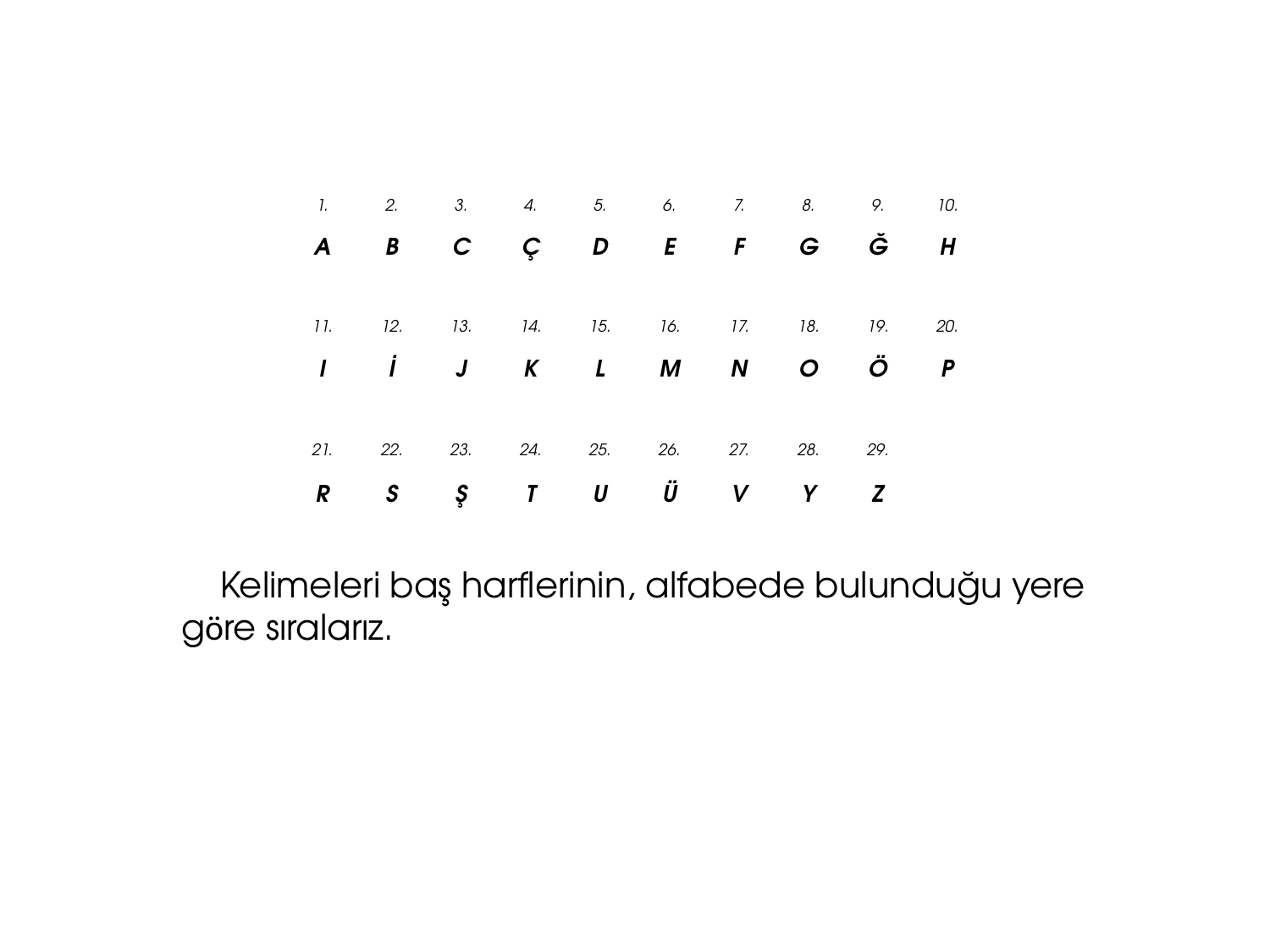

| 1. | 2. | 3. | 4. | 5. | 6. | 7. | 8. | 9. | 10. |
| --- | --- | --- | --- | --- | --- | --- | --- | --- | --- |
| A | B | C | Ç | D | E | F | G | Ğ | H |
|  |  |  |  |  |  |  |  |  |  |
| 11. | 12. | 13. | 14. | 15. | 16. | 17. | 18. | 19. | 20. |
| I | İ | J | K | L | M | N | O | Ö | P |
|  |  |  |  |  |  |  |  |  |  |
| 21. | 22. | 23. | 24. | 25. | 26. | 27. | 28. | 29. |  |
| R | S | Ş | T | U | Ü | V | Y | Z |  |
    Kelimeleri baş harflerinin, alfabede bulunduğu yere göre sıralarız.